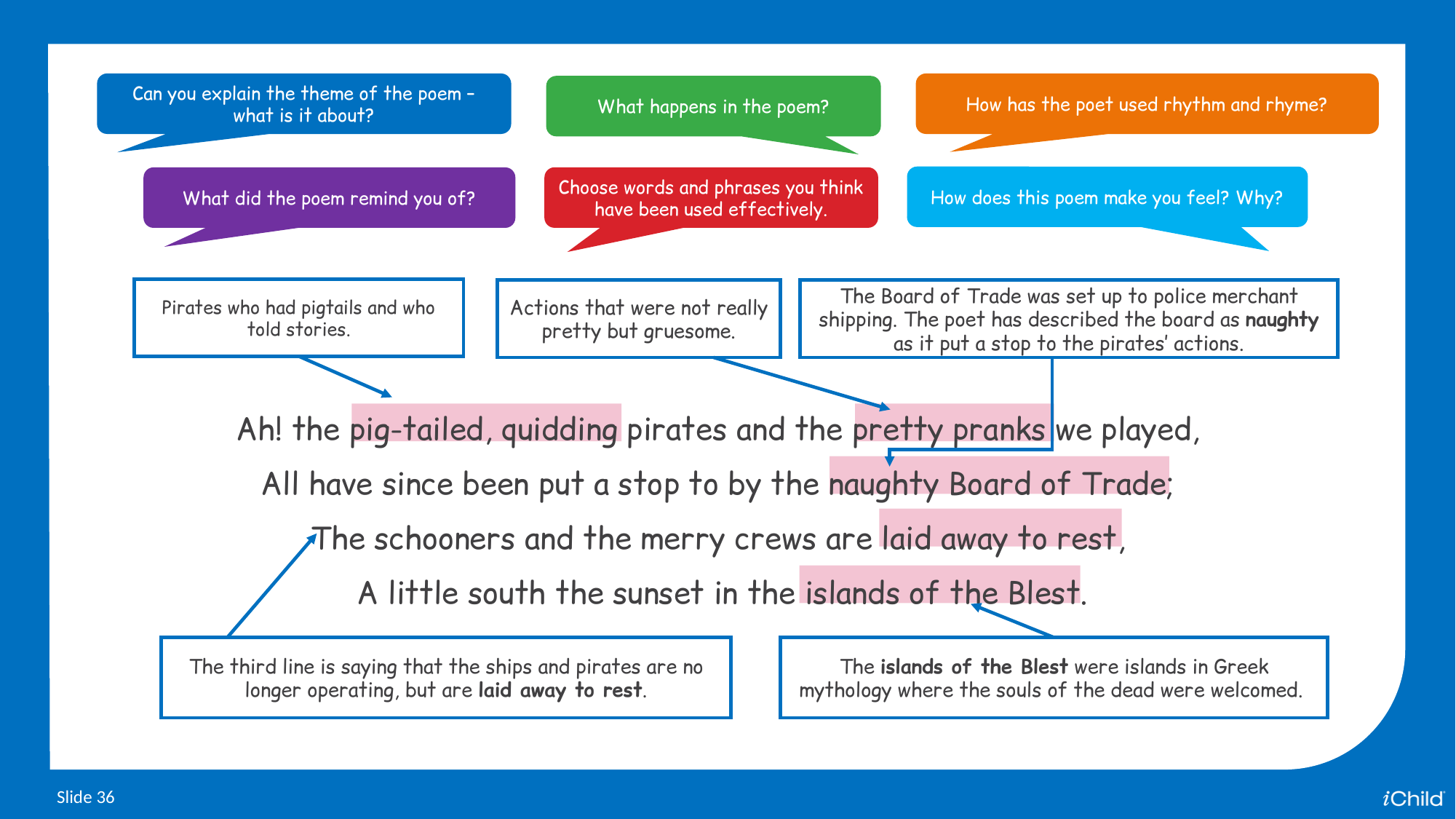

Can you explain the theme of the poem – what is it about?
How has the poet used rhythm and rhyme?
What happens in the poem?
How does this poem make you feel? Why?
Choose words and phrases you think have been used effectively.
What did the poem remind you of?
Pirates who had pigtails and who told stories.
Actions that were not really pretty but gruesome.
The Board of Trade was set up to police merchant shipping. The poet has described the board as naughty as it put a stop to the pirates’ actions.
Ah! the pig-tailed, quidding pirates and the pretty pranks we played,
All have since been put a stop to by the naughty Board of Trade;
The schooners and the merry crews are laid away to rest,
A little south the sunset in the islands of the Blest.

The third line is saying that the ships and pirates are no longer operating, but are laid away to rest.
The islands of the Blest were islands in Greek mythology where the souls of the dead were welcomed.
Slide 36